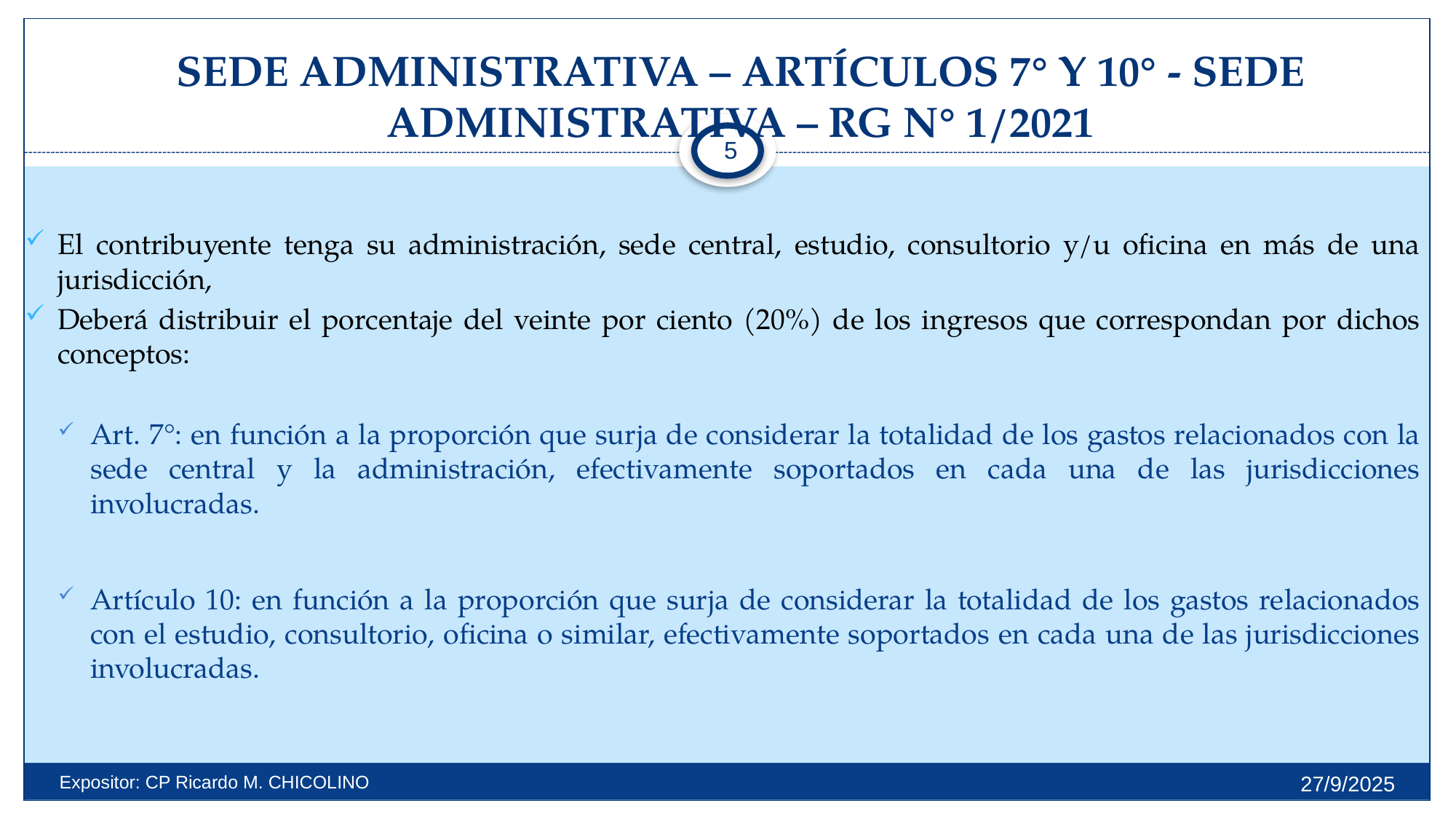

# SEDE ADMINISTRATIVA – ARTÍCULOS 7° Y 10° - SEDE ADMINISTRATIVA – RG N° 1/2021
5
El contribuyente tenga su administración, sede central, estudio, consultorio y/u oficina en más de una jurisdicción,
Deberá distribuir el porcentaje del veinte por ciento (20%) de los ingresos que correspondan por dichos conceptos:

Art. 7°: en función a la proporción que surja de considerar la totalidad de los gastos relacionados con la sede central y la administración, efectivamente soportados en cada una de las jurisdicciones involucradas.

Artículo 10: en función a la proporción que surja de considerar la totalidad de los gastos relacionados con el estudio, consultorio, oficina o similar, efectivamente soportados en cada una de las jurisdicciones involucradas.

27/9/2025
Expositor: CP Ricardo M. CHICOLINO